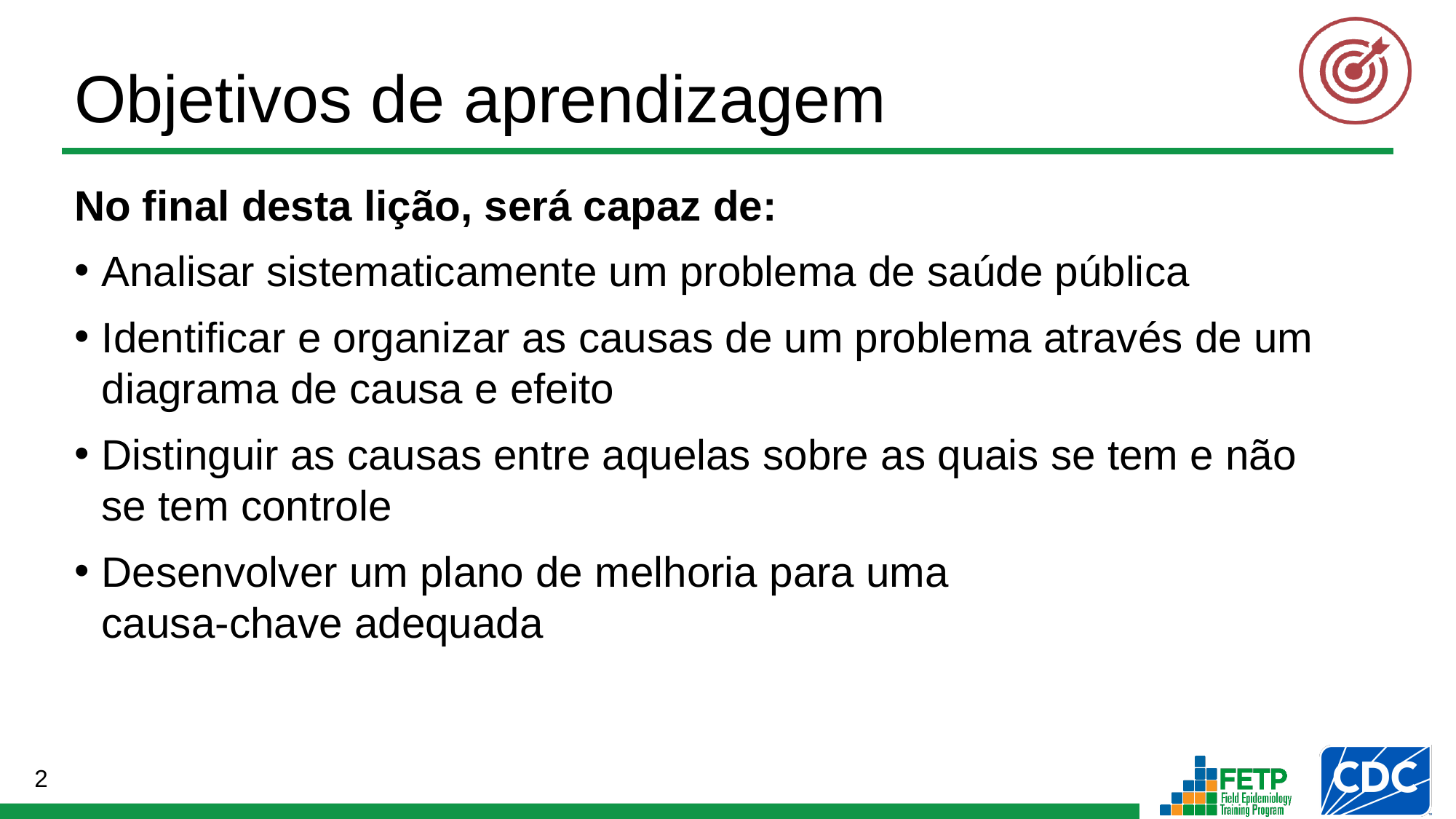

No final desta lição, será capaz de:
Analisar sistematicamente um problema de saúde pública
Identificar e organizar as causas de um problema através de um diagrama de causa e efeito
Distinguir as causas entre aquelas sobre as quais se tem e não se tem controle
Desenvolver um plano de melhoria para uma
causa-chave adequada